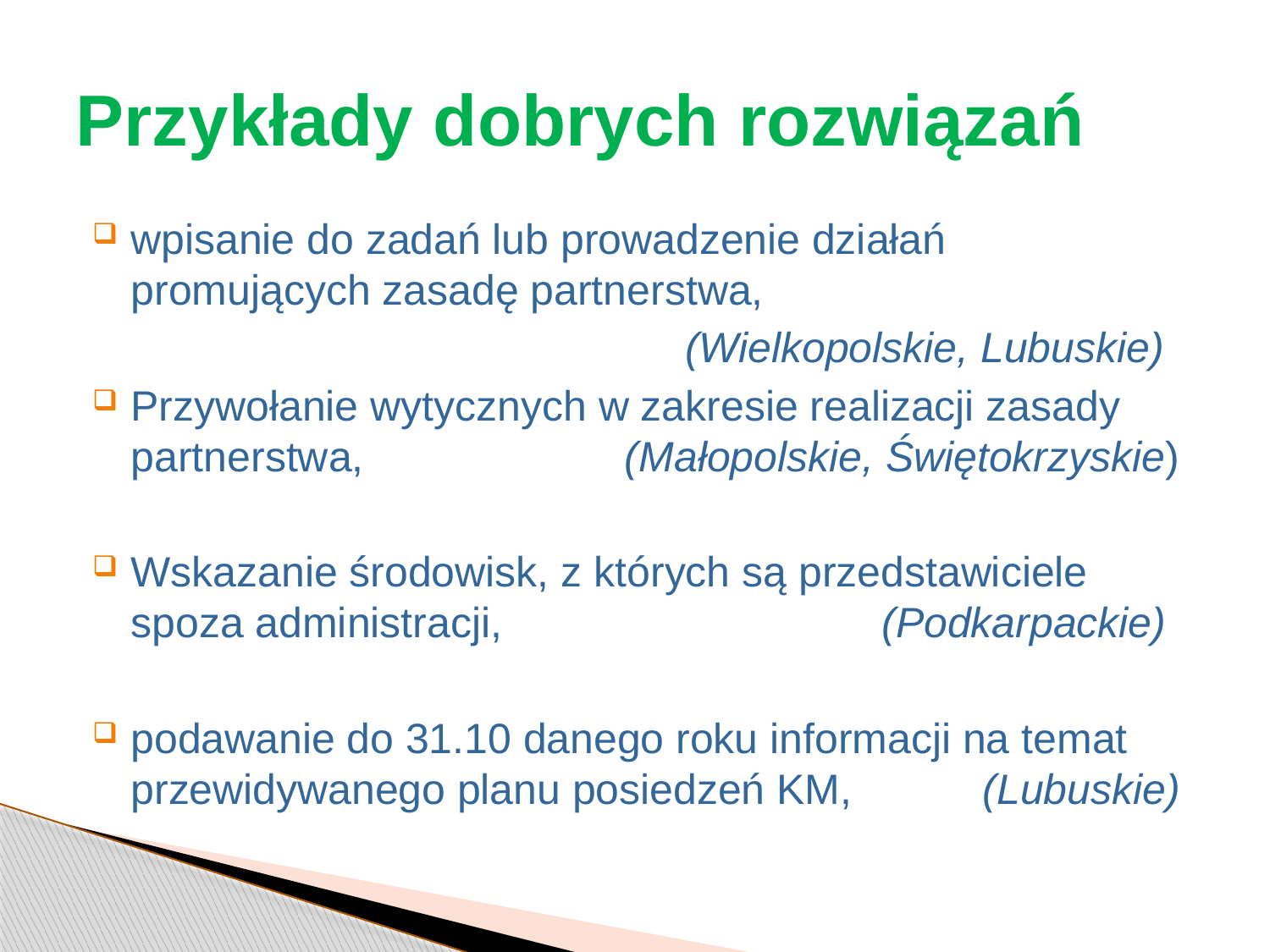

# Przykłady dobrych rozwiązań
wpisanie do zadań lub prowadzenie działań promujących zasadę partnerstwa,
                                                  (Wielkopolskie, Lubuskie)
Przywołanie wytycznych w zakresie realizacji zasady partnerstwa,                      (Małopolskie, Świętokrzyskie)

Wskazanie środowisk, z których są przedstawiciele spoza administracji,                                (Podkarpackie)

podawanie do 31.10 danego roku informacji na temat przewidywanego planu posiedzeń KM,           (Lubuskie)